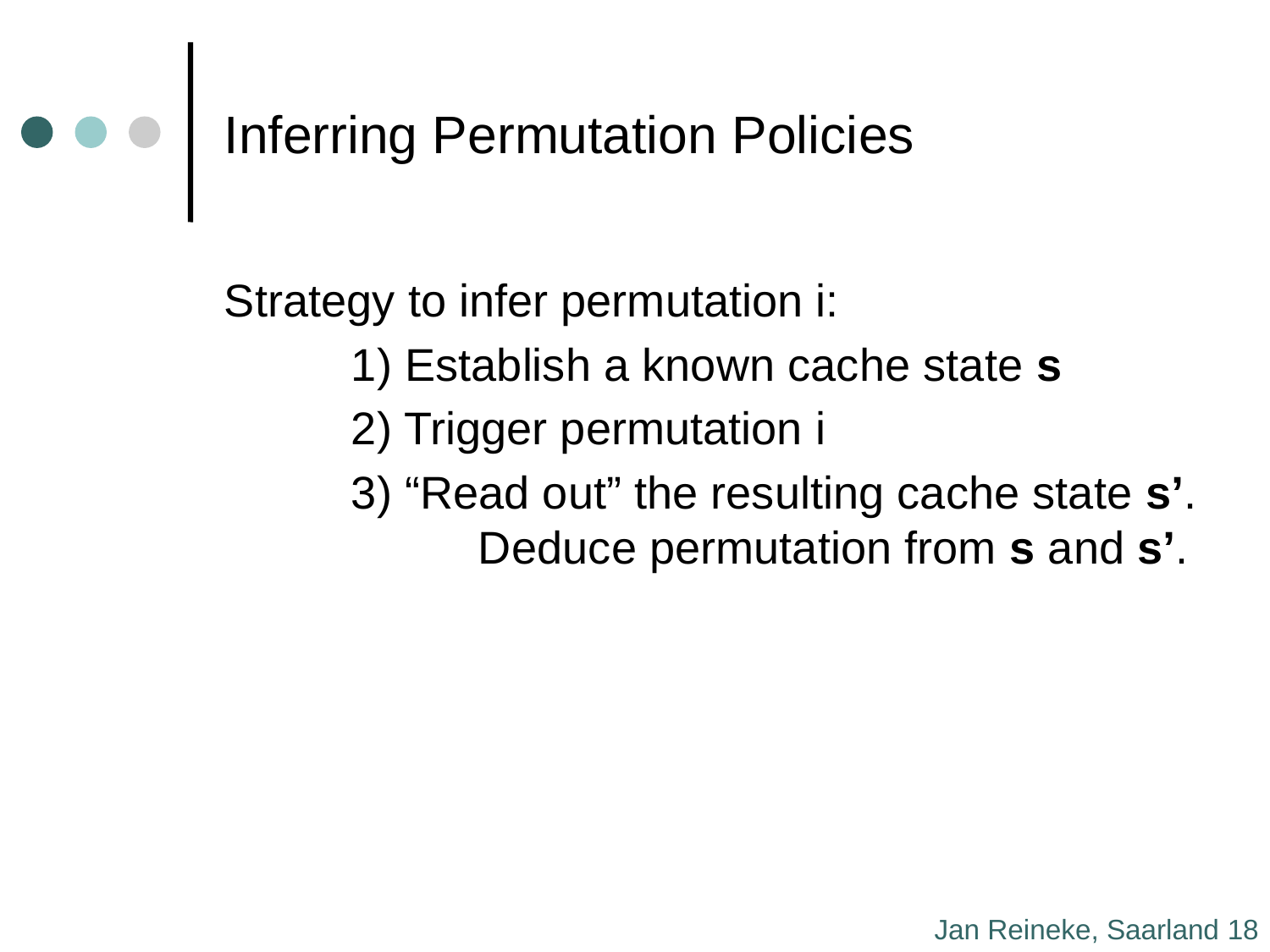

# Inferring Permutation Policies
Strategy to infer permutation i:
	1) Establish a known cache state s
	2) Trigger permutation i
	3) “Read out” the resulting cache state s’. 		Deduce permutation from s and s’.